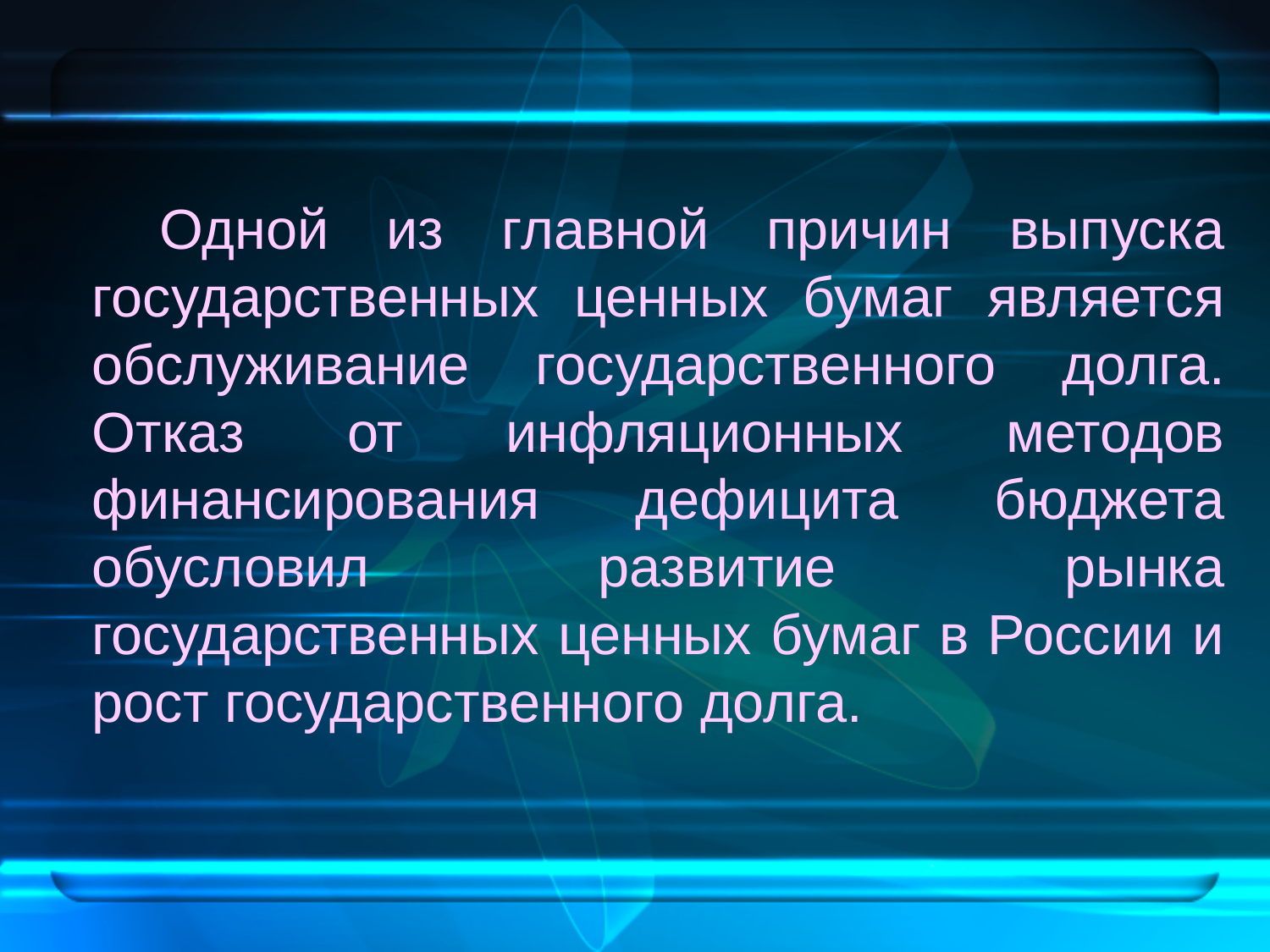

Одной из главной причин выпуска государственных ценных бумаг является обслуживание государственного долга. Отказ от инфляционных методов финансирования дефицита бюджета обусловил развитие рынка государственных ценных бумаг в России и рост государственного долга.